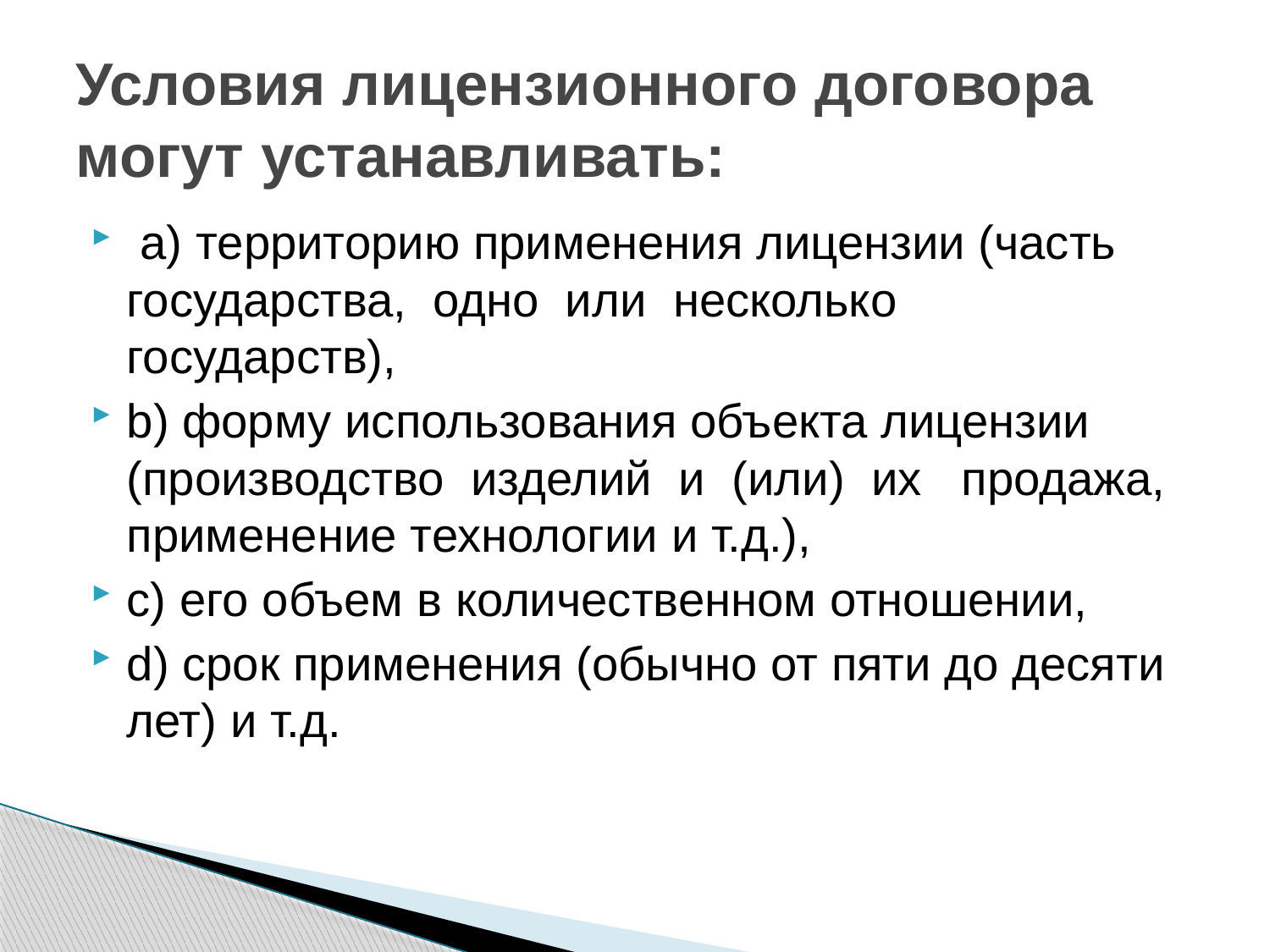

# Условия лицензионного договора могут устанавливать:
 a) территорию применения лицензии (часть  государства,  одно  или  несколько   государств),
b) форму использования объекта лицензии (производство  изделий  и  (или)  их   продажа, применение технологии и т.д.),
c) его объем в количественном отношении,
d) срок применения (обычно от пяти до десяти лет) и т.д.